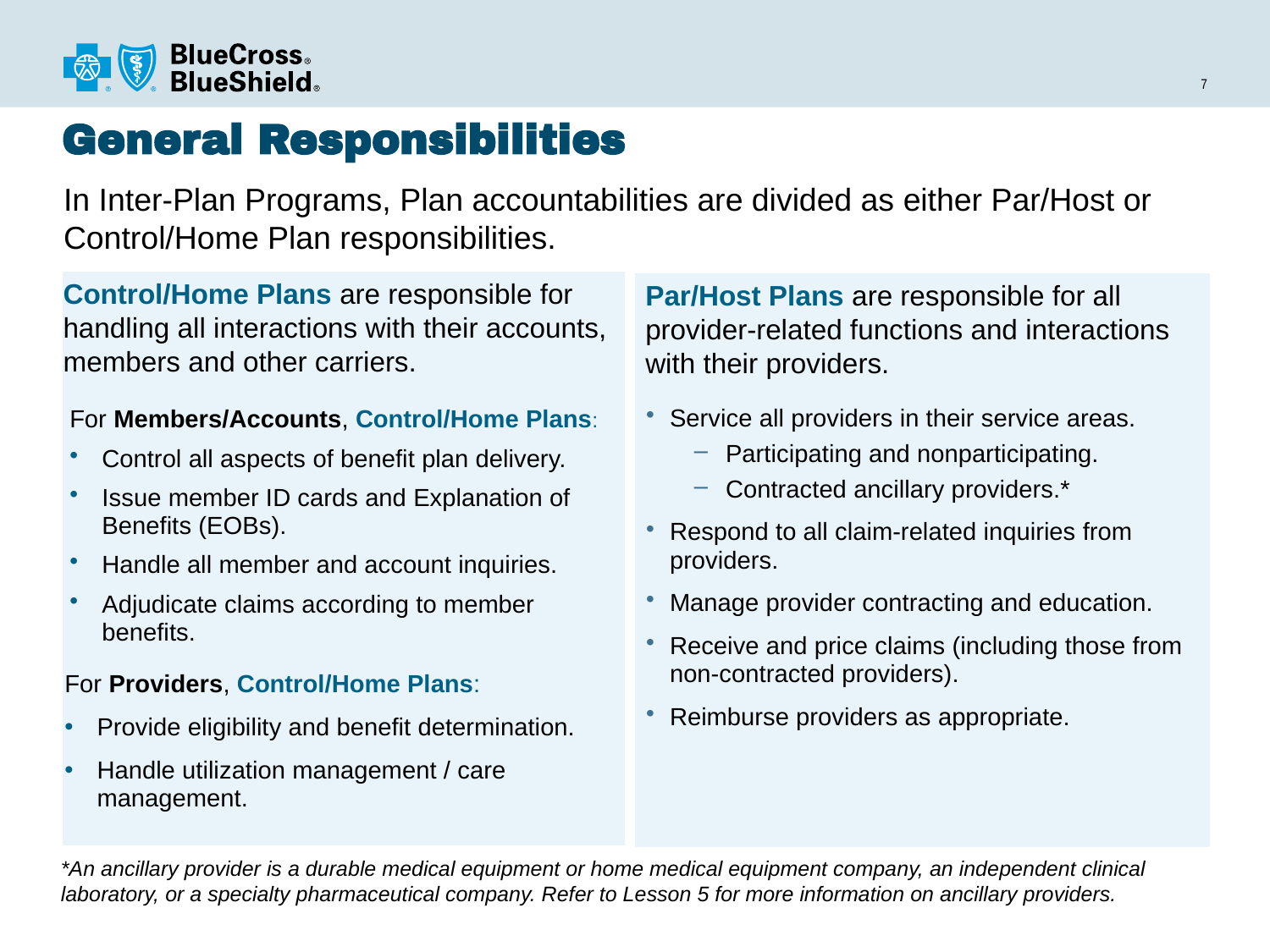

# General Responsibilities
In Inter-Plan Programs, Plan accountabilities are divided as either Par/Host or Control/Home Plan responsibilities.

Par/Host Plans are responsible for all  provider-related functions and interactions with their providers.

Control/Home Plans are responsible for handling all interactions with their accounts, members and other carriers.
Service all providers in their service areas.
Participating and nonparticipating.
Contracted ancillary providers.*
Respond to all claim-related inquiries from providers.
Manage provider contracting and education.
Receive and price claims (including those from non-contracted providers).
Reimburse providers as appropriate.

For Members/Accounts, Control/Home Plans:
Control all aspects of benefit plan delivery.
Issue member ID cards and Explanation of
Benefits (EOBs).
Handle all member and account inquiries.
Adjudicate claims according to member benefits.
For Providers, Control/Home Plans:
Provide eligibility and benefit determination.
Handle utilization management / care management.
*An ancillary provider is a durable medical equipment or home medical equipment company, an independent clinical laboratory, or a specialty pharmaceutical company. Refer to Lesson 5 for more information on ancillary providers.